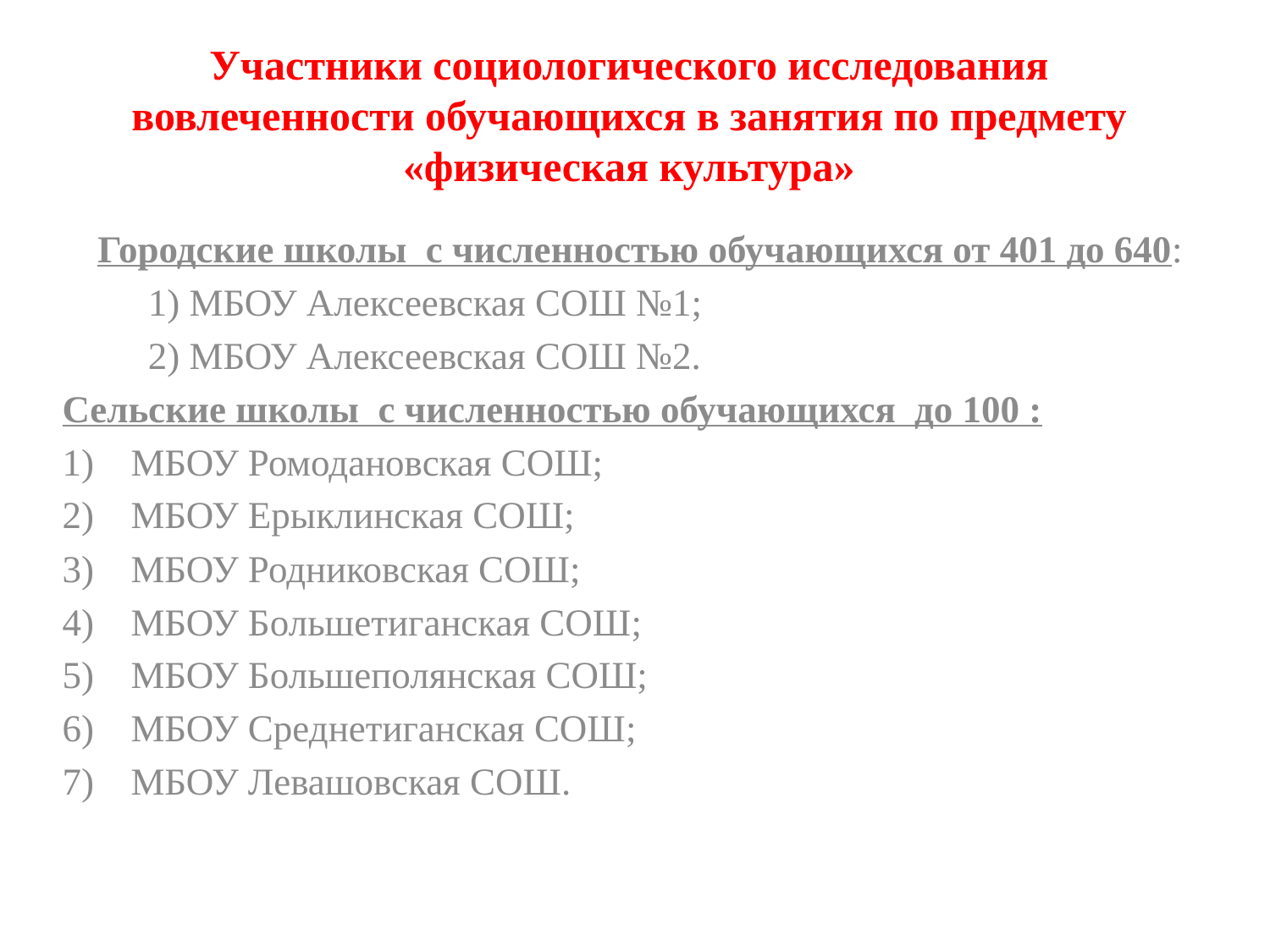

# Участники социологического исследования вовлеченности обучающихся в занятия по предмету «физическая культура»
Городские школы  с численностью обучающихся от 401 до 640:
         1) МБОУ Алексеевская СОШ №1;
         2) МБОУ Алексеевская СОШ №2.
Сельские школы  с численностью обучающихся  до 100 :
МБОУ Ромодановская СОШ;
МБОУ Ерыклинская СОШ;
МБОУ Родниковская СОШ;
МБОУ Большетиганская СОШ;
МБОУ Большеполянская СОШ;
МБОУ Среднетиганская СОШ;
МБОУ Левашовская СОШ.